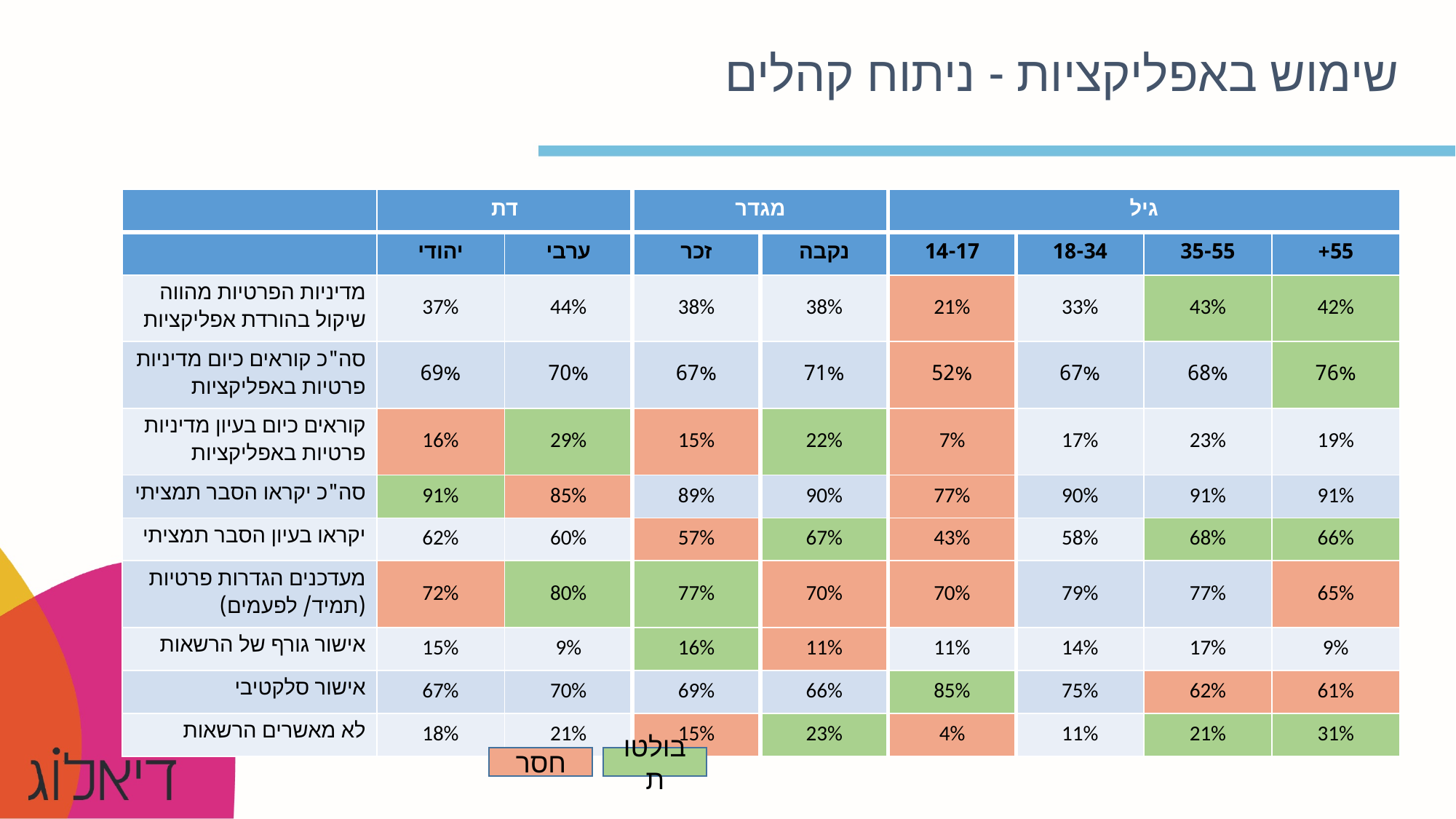

# שימוש באפליקציות - ניתוח קהלים
|  | דת |  | מגדר |  | גיל |  |  |  |
| --- | --- | --- | --- | --- | --- | --- | --- | --- |
|  | יהודי | ערבי | זכר | נקבה | 14-17 | 18-34 | 35-55 | 55+ |
| מדיניות הפרטיות מהווה שיקול בהורדת אפליקציות | 37% | 44% | 38% | 38% | 21% | 33% | 43% | 42% |
| סה"כ קוראים כיום מדיניות פרטיות באפליקציות | 69% | 70% | 67% | 71% | 52% | 67% | 68% | 76% |
| קוראים כיום בעיון מדיניות פרטיות באפליקציות | 16% | 29% | 15% | 22% | 7% | 17% | 23% | 19% |
| סה"כ יקראו הסבר תמציתי | 91% | 85% | 89% | 90% | 77% | 90% | 91% | 91% |
| יקראו בעיון הסבר תמציתי | 62% | 60% | 57% | 67% | 43% | 58% | 68% | 66% |
| מעדכנים הגדרות פרטיות (תמיד/ לפעמים) | 72% | 80% | 77% | 70% | 70% | 79% | 77% | 65% |
| אישור גורף של הרשאות | 15% | 9% | 16% | 11% | 11% | 14% | 17% | 9% |
| אישור סלקטיבי | 67% | 70% | 69% | 66% | 85% | 75% | 62% | 61% |
| לא מאשרים הרשאות | 18% | 21% | 15% | 23% | 4% | 11% | 21% | 31% |
חסר
בולטות